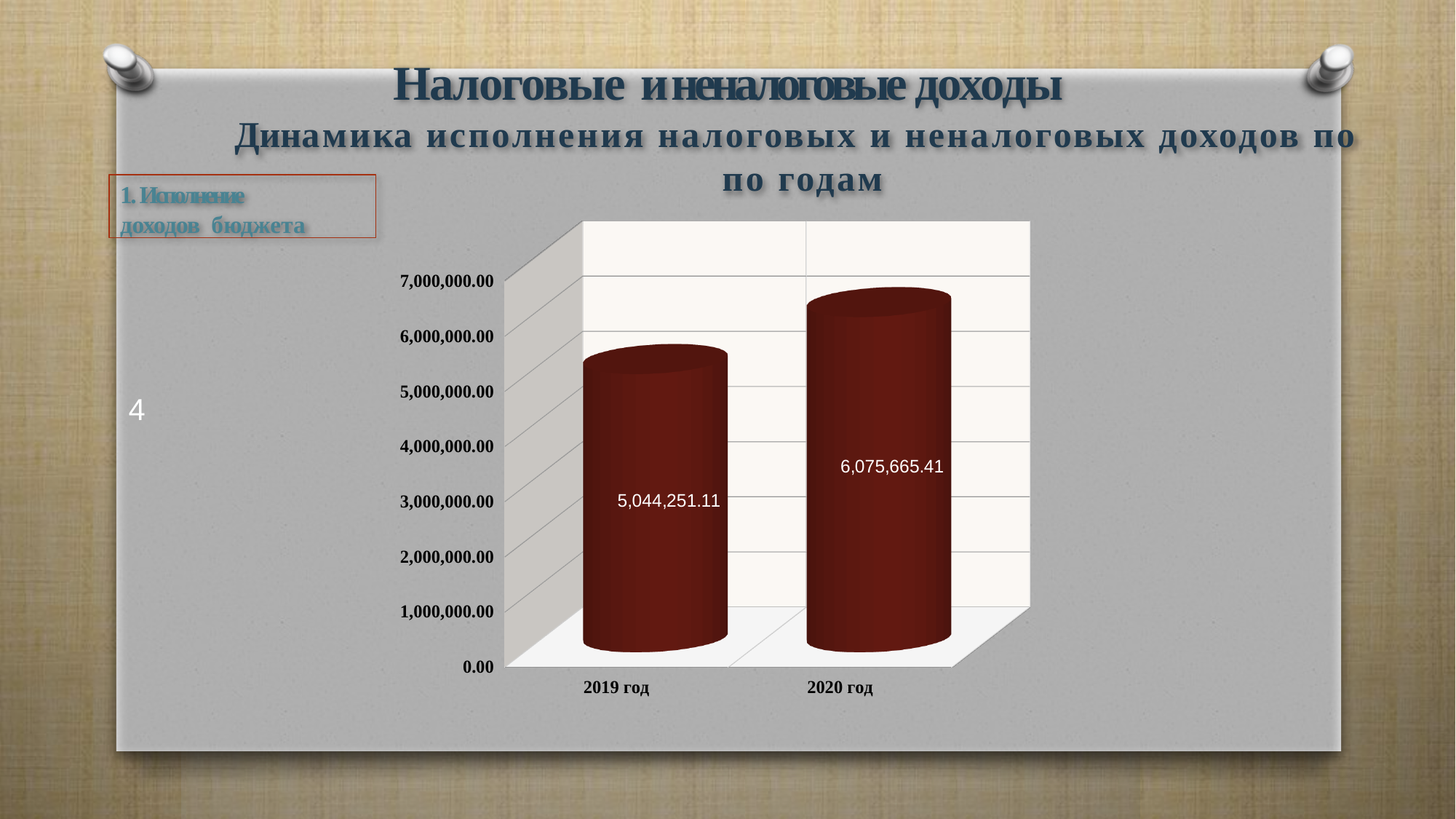

# Налоговые  и неналоговые доходы
Динамика исполнения налоговых и неналоговых доходов по  по годам
1. Исполнение доходов  бюджета

[unsupported chart]

4